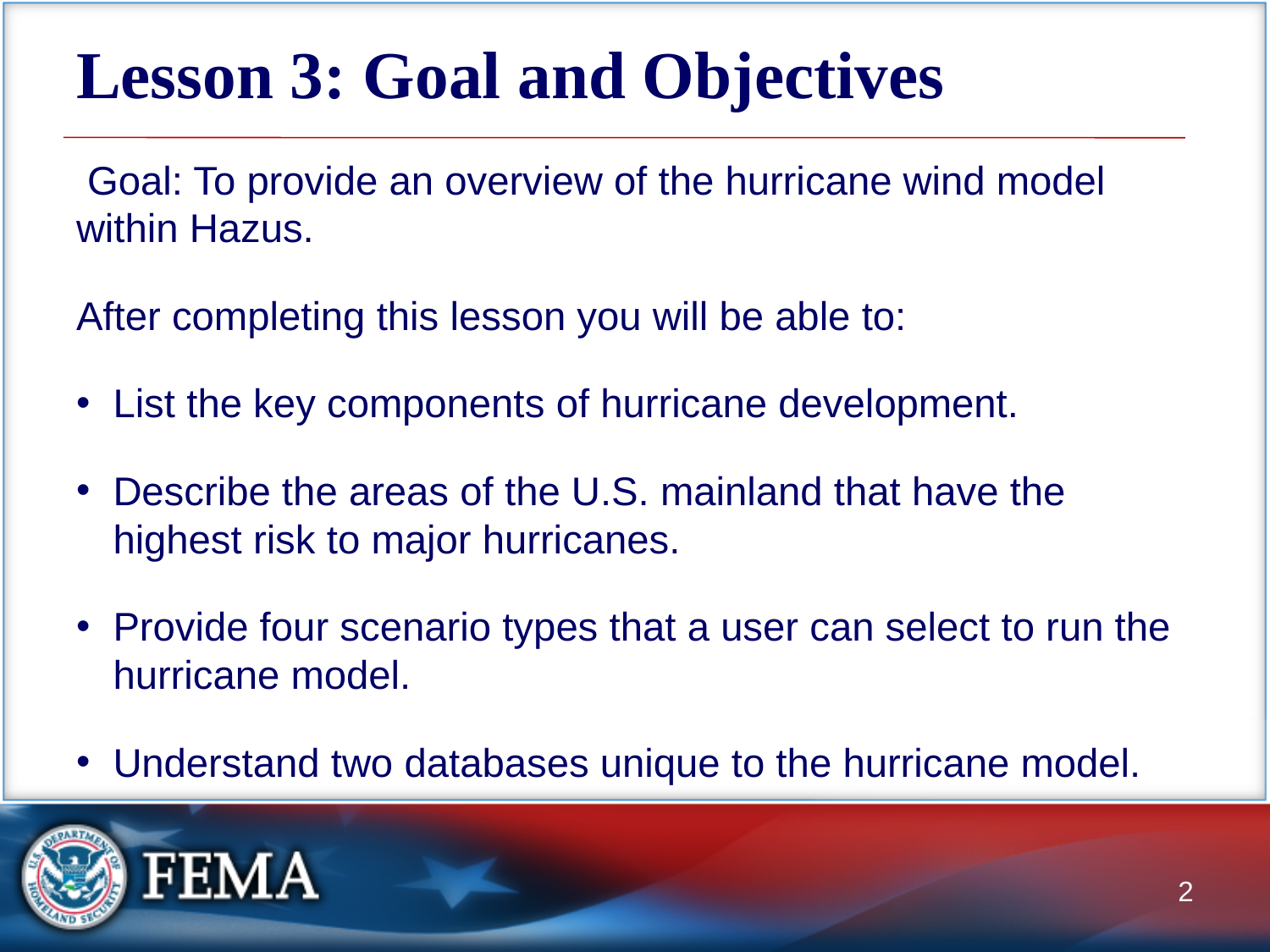

# Lesson 3: Goal and Objectives
 Goal: To provide an overview of the hurricane wind model within Hazus.
After completing this lesson you will be able to:
List the key components of hurricane development.
Describe the areas of the U.S. mainland that have the highest risk to major hurricanes.
Provide four scenario types that a user can select to run the hurricane model.
Understand two databases unique to the hurricane model.
2